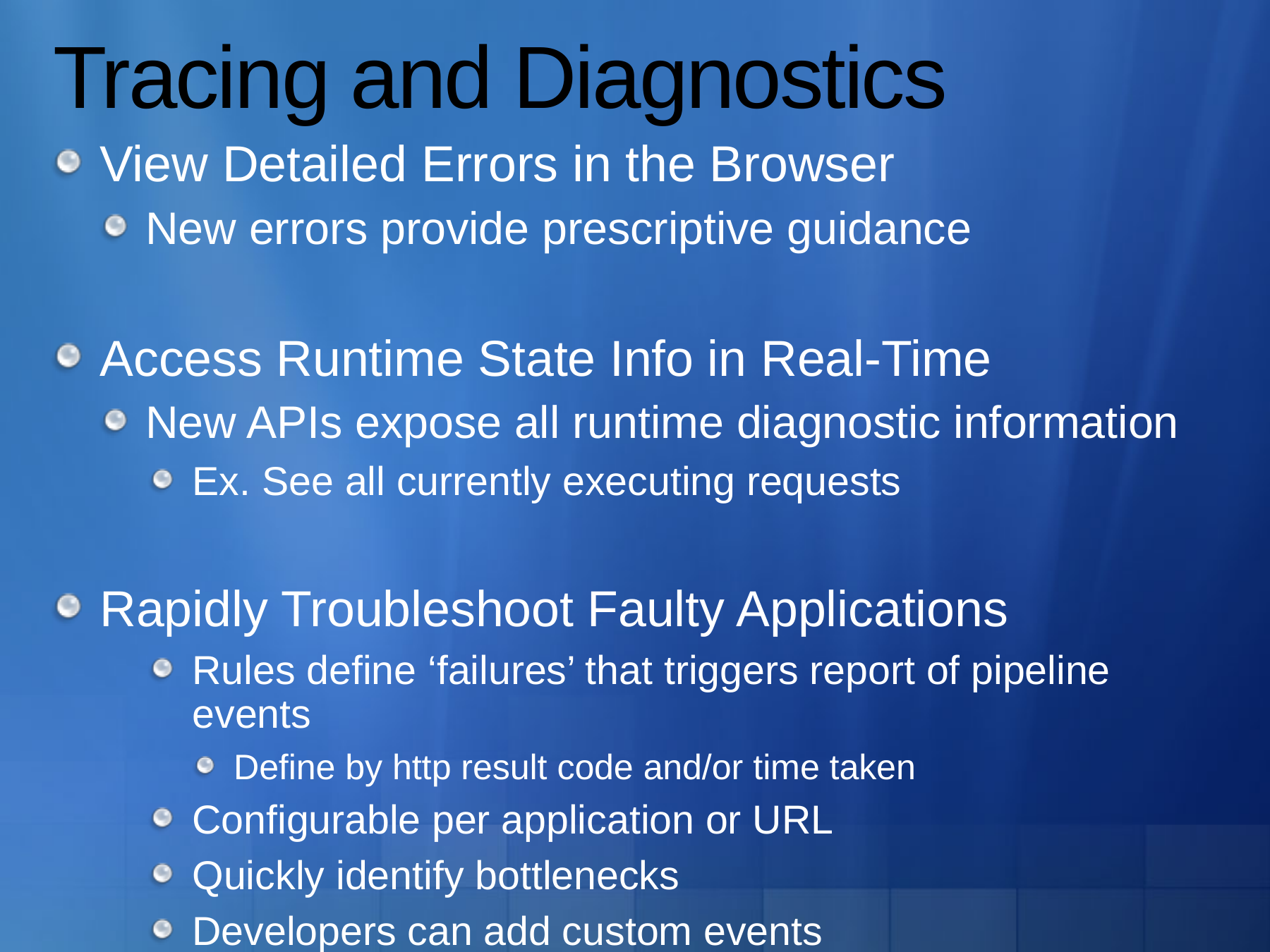

# Tracing and Diagnostics
View Detailed Errors in the Browser
New errors provide prescriptive guidance

Access Runtime State Info in Real-Time
New APIs expose all runtime diagnostic information
Ex. See all currently executing requests

Rapidly Troubleshoot Faulty Applications
Rules define ‘failures’ that triggers report of pipeline events
Define by http result code and/or time taken
Configurable per application or URL
Quickly identify bottlenecks
Developers can add custom events